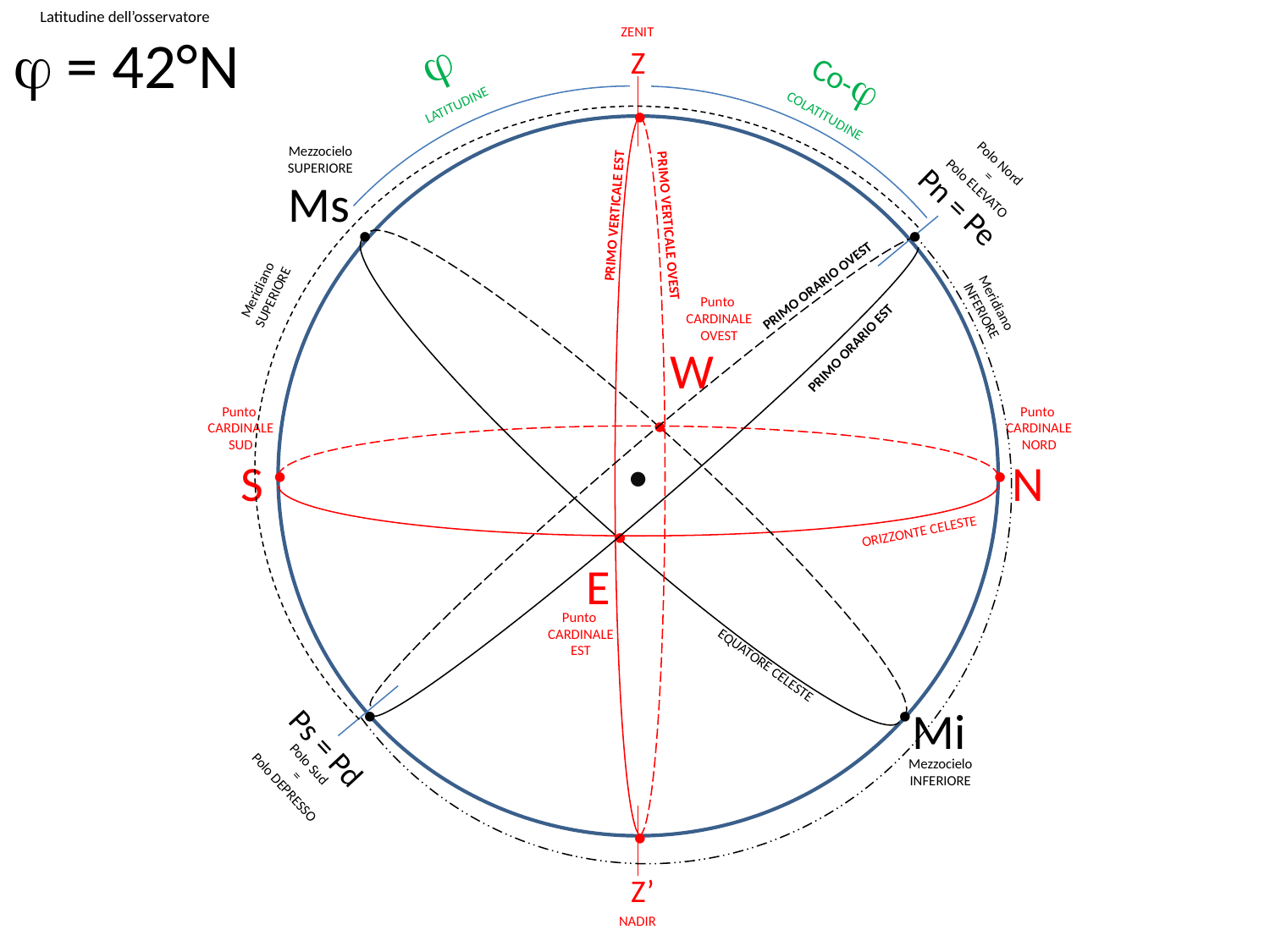

Latitudine dell’osservatore
ϕ = 42°N
ZENIT
ϕ
Z
Co-ϕ

LATITUDINE
●
COLATITUDINE

●

Mezzocielo
SUPERIORE
Polo Nord
=
Polo ELEVATO
Ms
Pn = Pe
PRIMO VERTICALE EST
PRIMO VERTICALE OVEST
●
●
Meridiano
SUPERIORE
PRIMO ORARIO OVEST
Meridiano
INFERIORE
Punto
CARDINALE
OVEST
PRIMO ORARIO EST
W
Punto
CARDINALE
SUD
Punto
CARDINALE
NORD
●

S
N
●
●
ORIZZONTE CELESTE
●
E
Punto
CARDINALE
EST
EQUATORE CELESTE
Mi
●
●
Ps = Pd
Polo Sud
=
Polo DEPRESSO
Mezzocielo
INFERIORE
●
Z’
NADIR